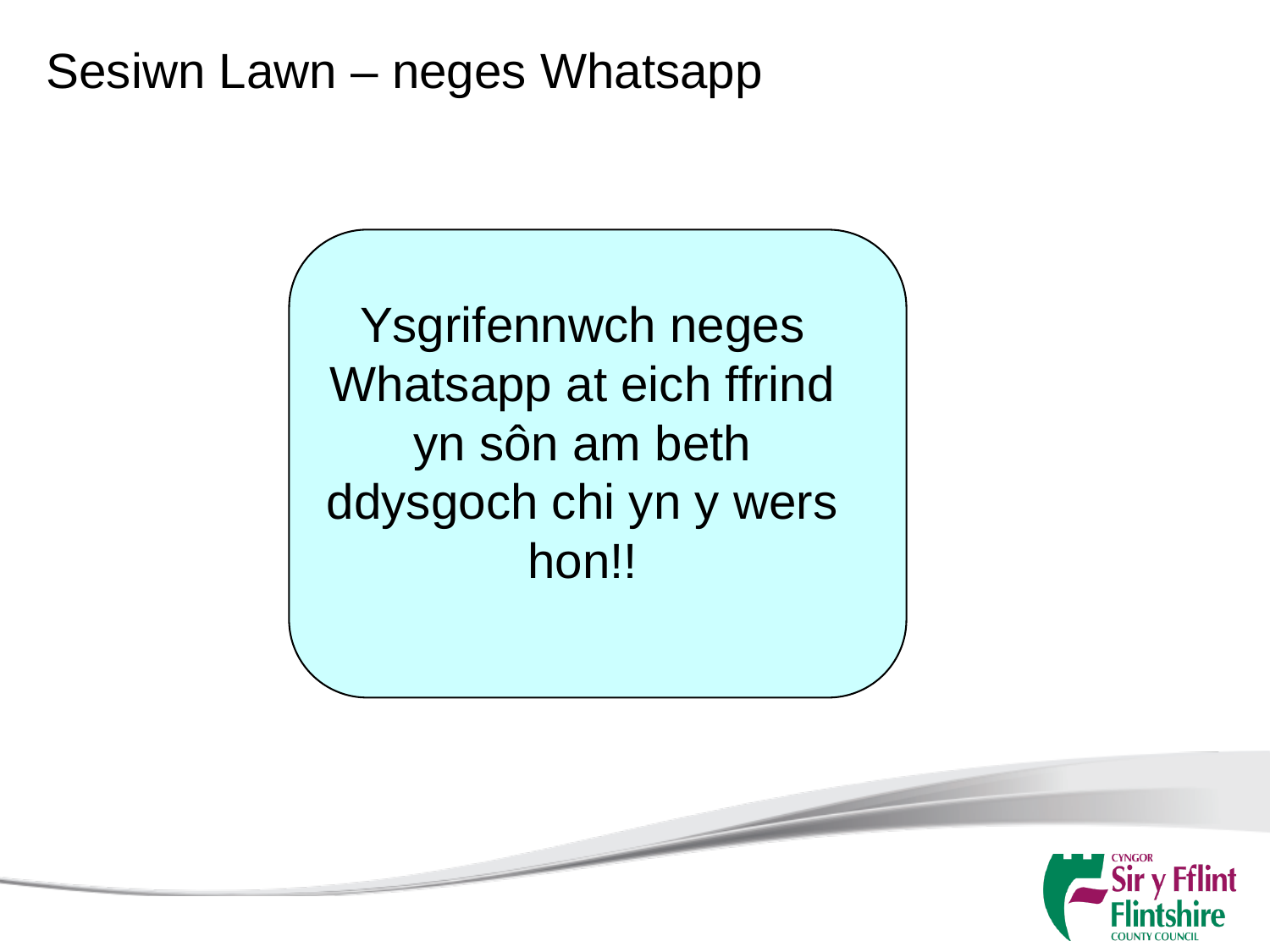

Sesiwn Lawn – neges Whatsapp

Ysgrifennwch neges Whatsapp at eich ffrind yn sôn am beth ddysgoch chi yn y wers hon!!